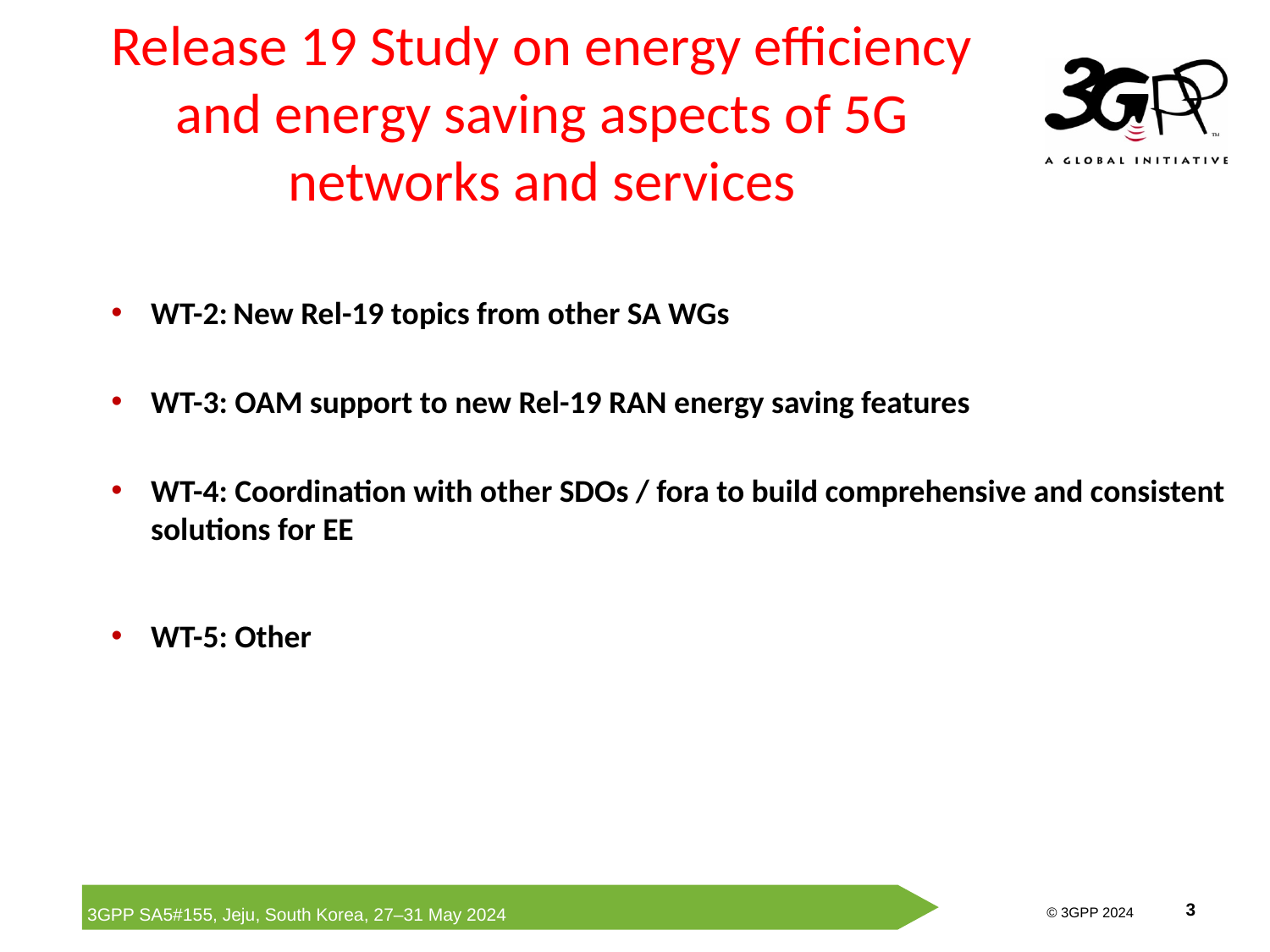

# Release 19 Study on energy efficiency and energy saving aspects of 5G networks and services
WT-2: New Rel-19 topics from other SA WGs

WT-3: OAM support to new Rel-19 RAN energy saving features

WT-4: Coordination with other SDOs / fora to build comprehensive and consistent solutions for EE

WT-5: Other